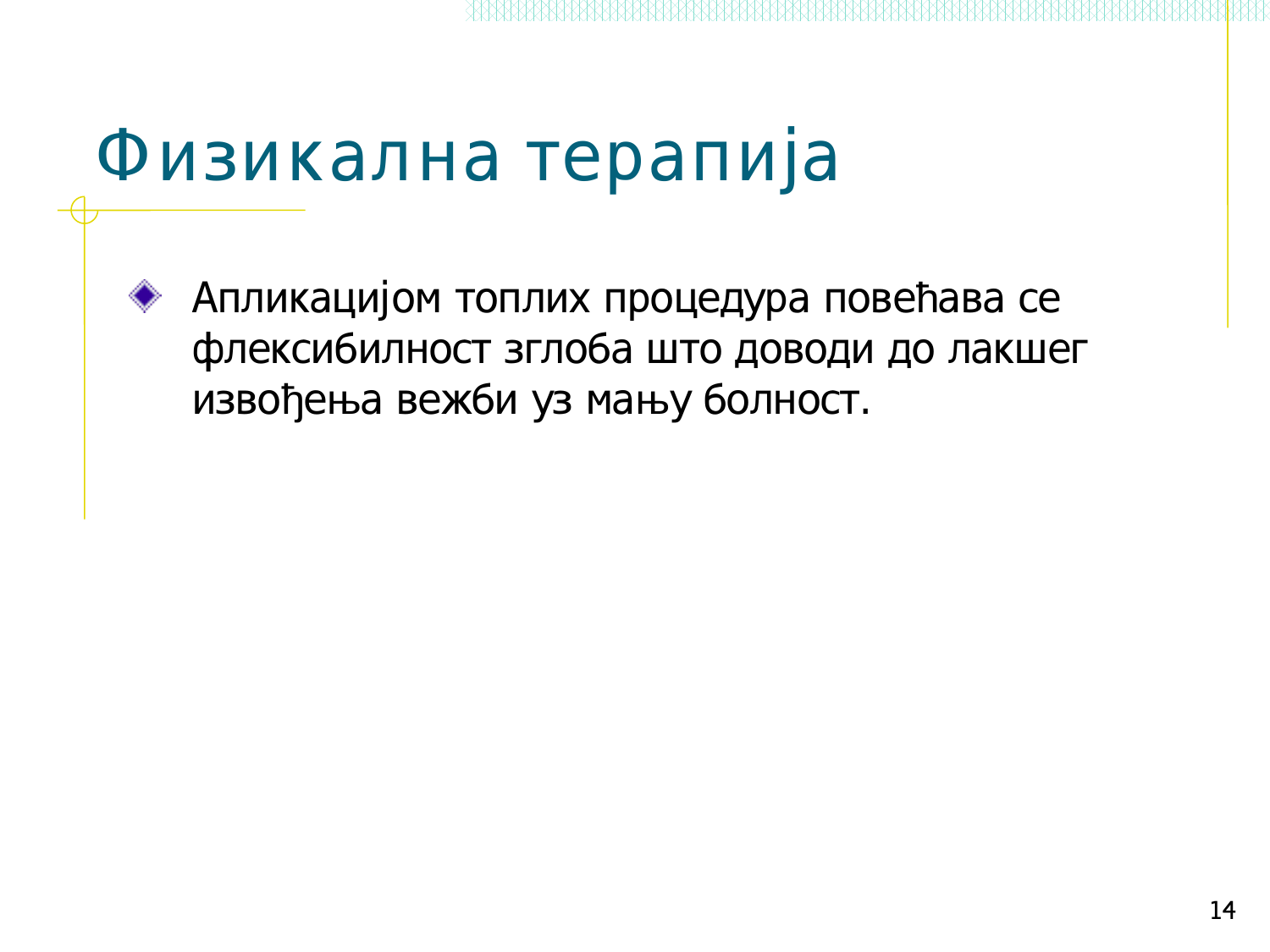

# Физикална терапија
Апликацијом топлих процедура повећава се флексибилност зглоба што доводи до лакшег извођења вежби уз мању болност.
14